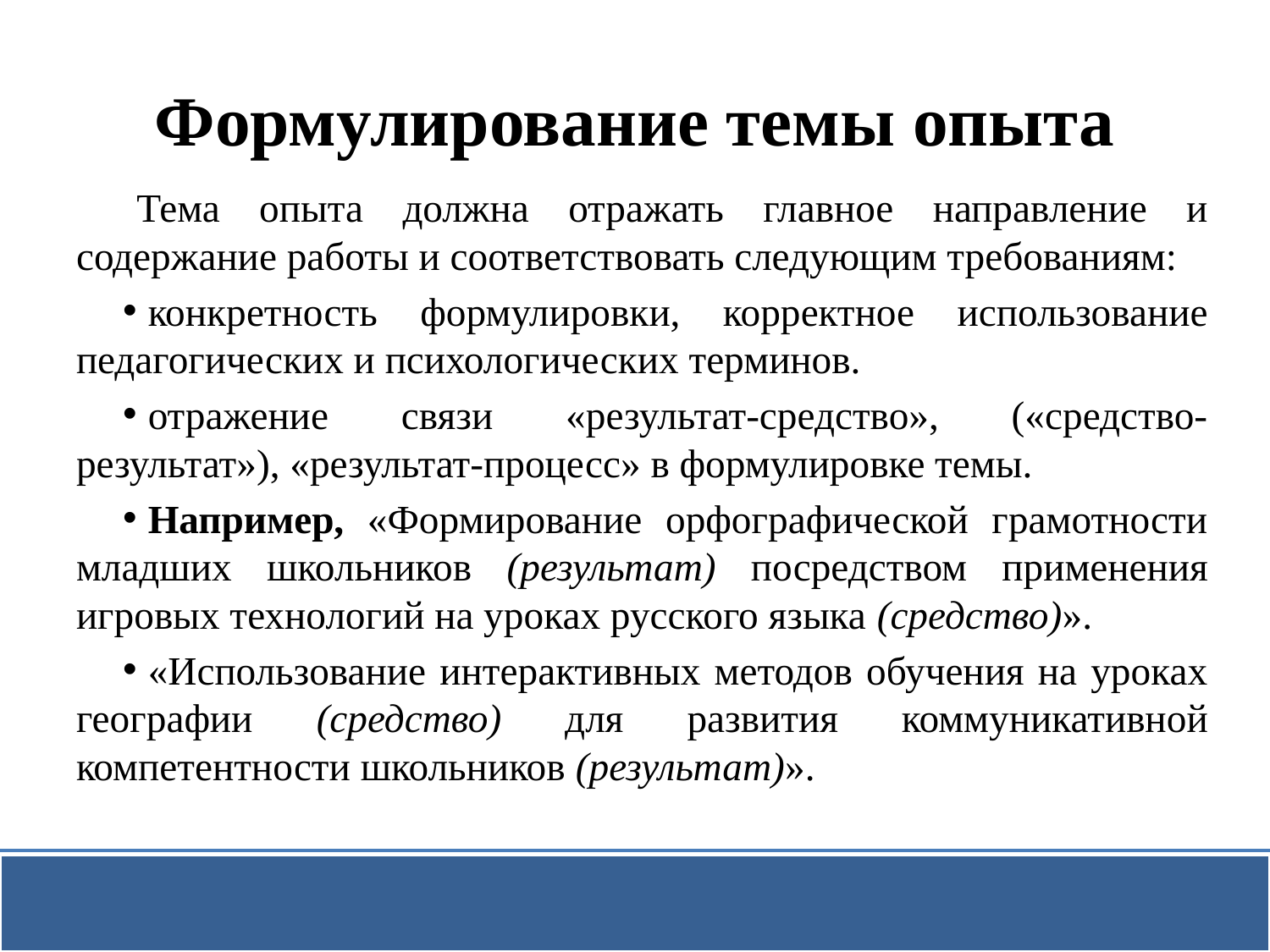

# Формулирование темы опыта
Тема опыта должна отражать главное направление и содержание работы и соответствовать следующим требованиям:
конкретность формулировки, корректное использование педагогических и психологических терминов.
отражение связи «результат-средство», («средство-результат»), «результат-процесс» в формулировке темы.
Например, «Формирование орфографической грамотности младших школьников (результат) посредством применения игровых технологий на уроках русского языка (средство)».
«Использование интерактивных методов обучения на уроках географии (средство) для развития коммуникативной компетентности школьников (результат)».

7